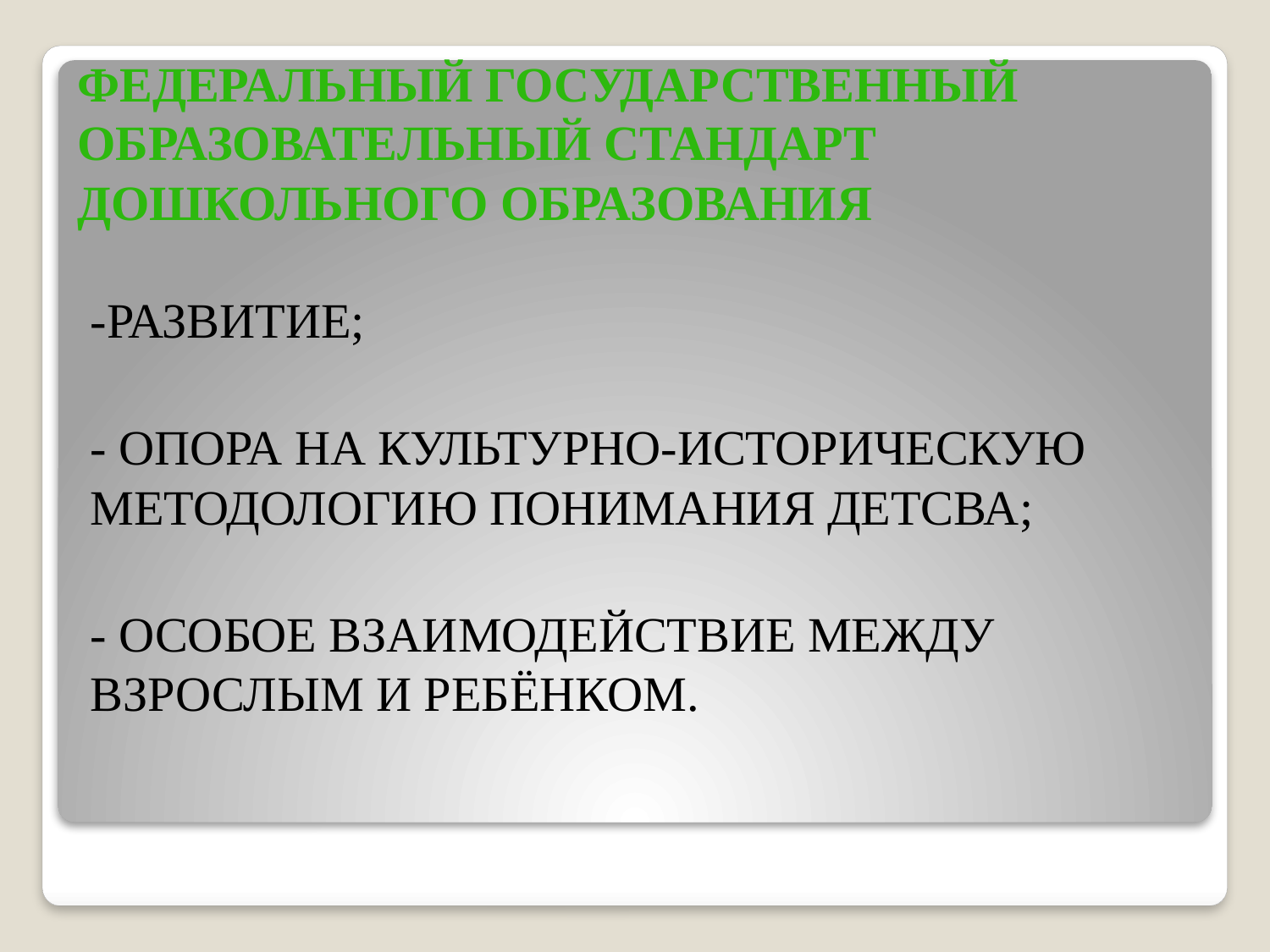

# Федеральный государственный образовательный стандарт дошкольного образования
-РАЗВИТИЕ;

- ОПОРА НА КУЛЬТУРНО-ИСТОРИЧЕСКУЮ МЕТОДОЛОГИЮ ПОНИМАНИЯ ДЕТСВА;

- ОСОБОЕ ВЗАИМОДЕЙСТВИЕ МЕЖДУ ВЗРОСЛЫМ И РЕБЁНКОМ.